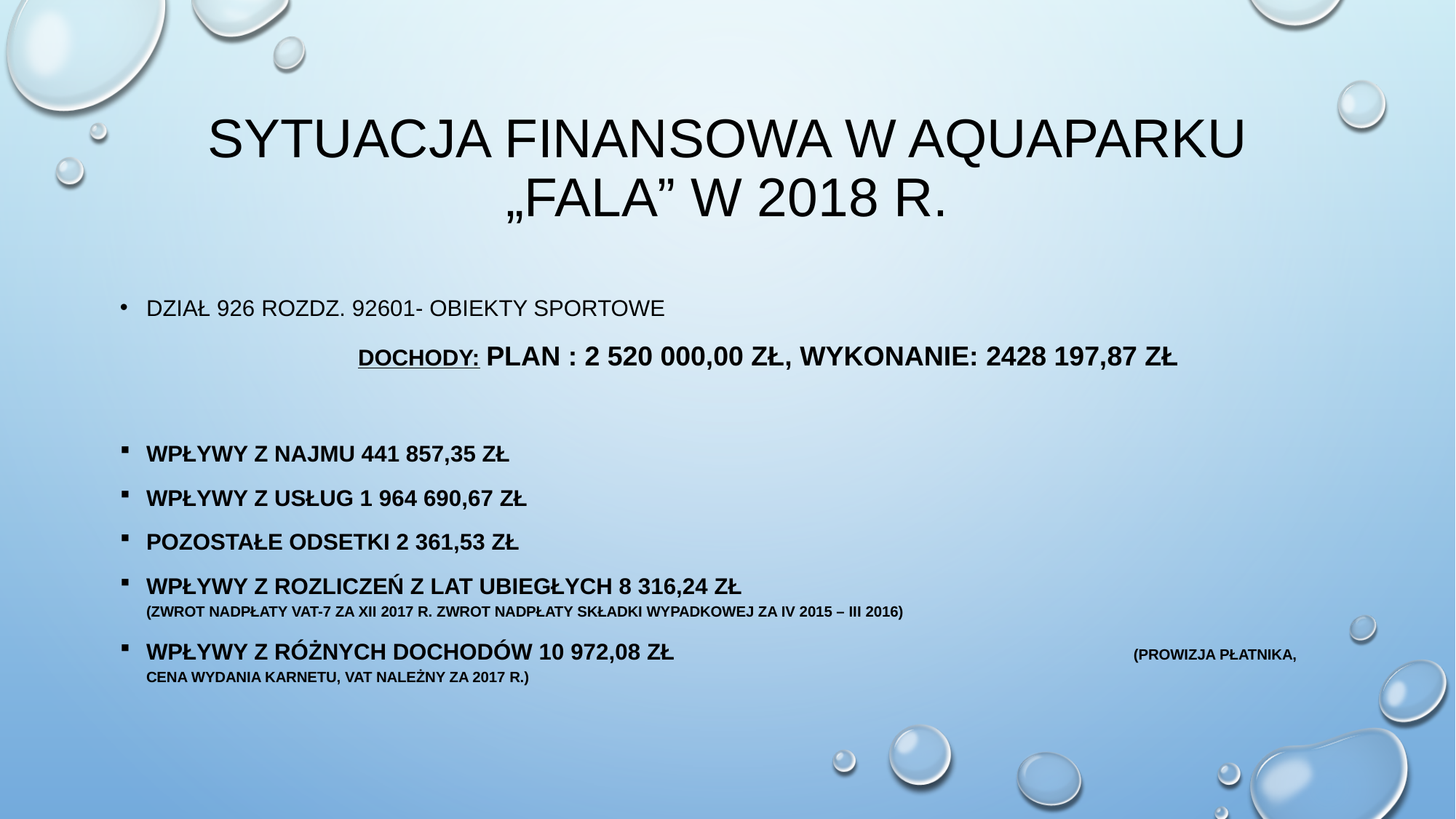

# Sytuacja finansowa w aquaparku „fala” w 2018 r.
Dział 926 rozdz. 92601- obiekty sportowe
	Dochody: plan : 2 520 000,00 zł, wykonanie: 2428 197,87 zł

Wpływy z najmu 441 857,35 zł
Wpływy z usług 1 964 690,67 zł
Pozostałe odsetki 2 361,53 zł
Wpływy z rozliczeń z lat ubiegłych 8 316,24 zł
(zwrot nadpłaty vat-7 za xii 2017 r. zwrot nadpłaty składki wypadkowej za iv 2015 – iii 2016)
Wpływy z różnych dochodów 10 972,08 zł                                                                        (prowizja płatnika, cena wydania karnetu, vat należny za 2017 r.)